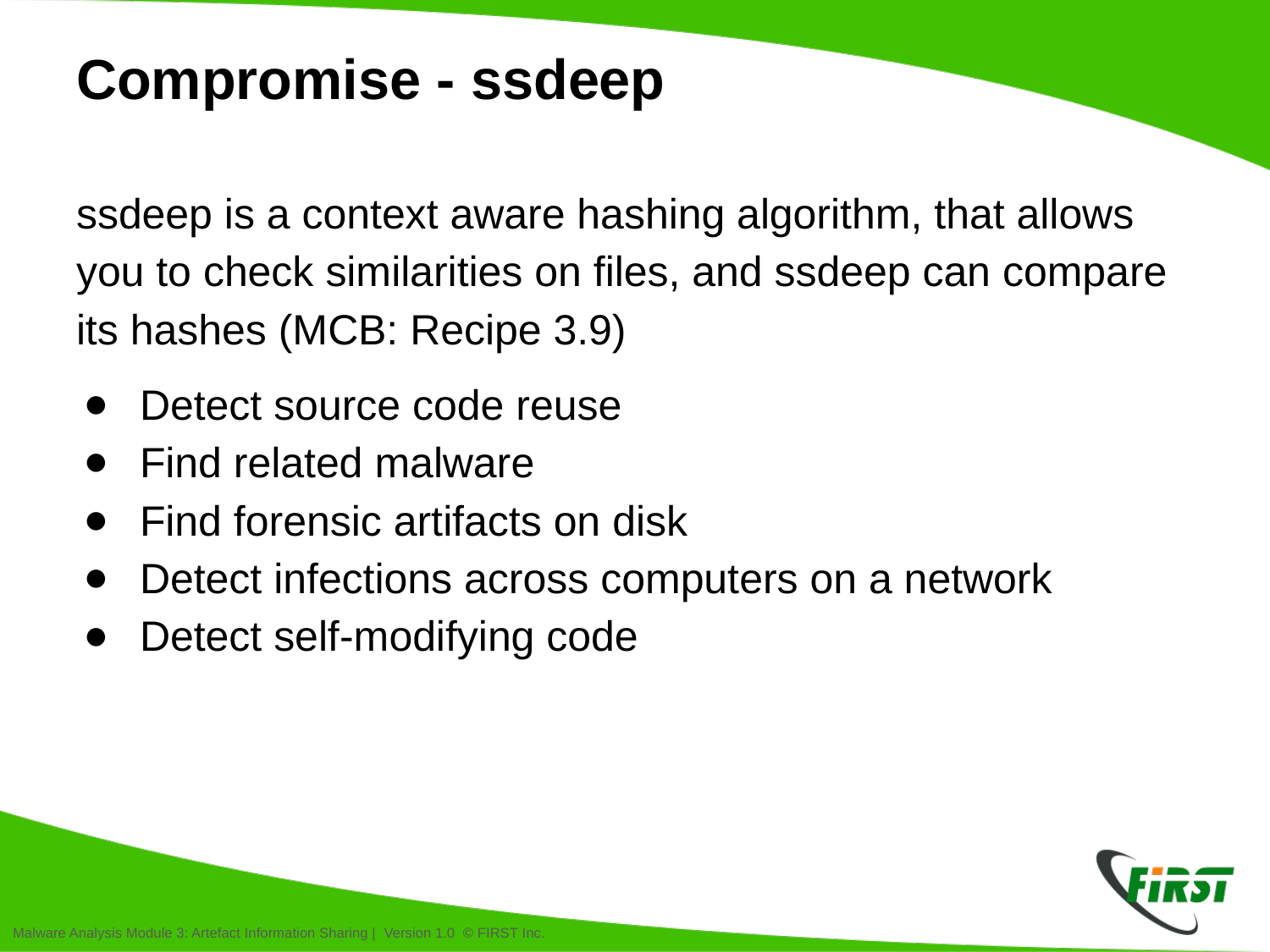

# Compromise - ssdeep
ssdeep is a context aware hashing algorithm, that allows you to check similarities on files, and ssdeep can compare its hashes (MCB: Recipe 3.9)
Detect source code reuse
Find related malware
Find forensic artifacts on disk
Detect infections across computers on a network
Detect self-modifying code